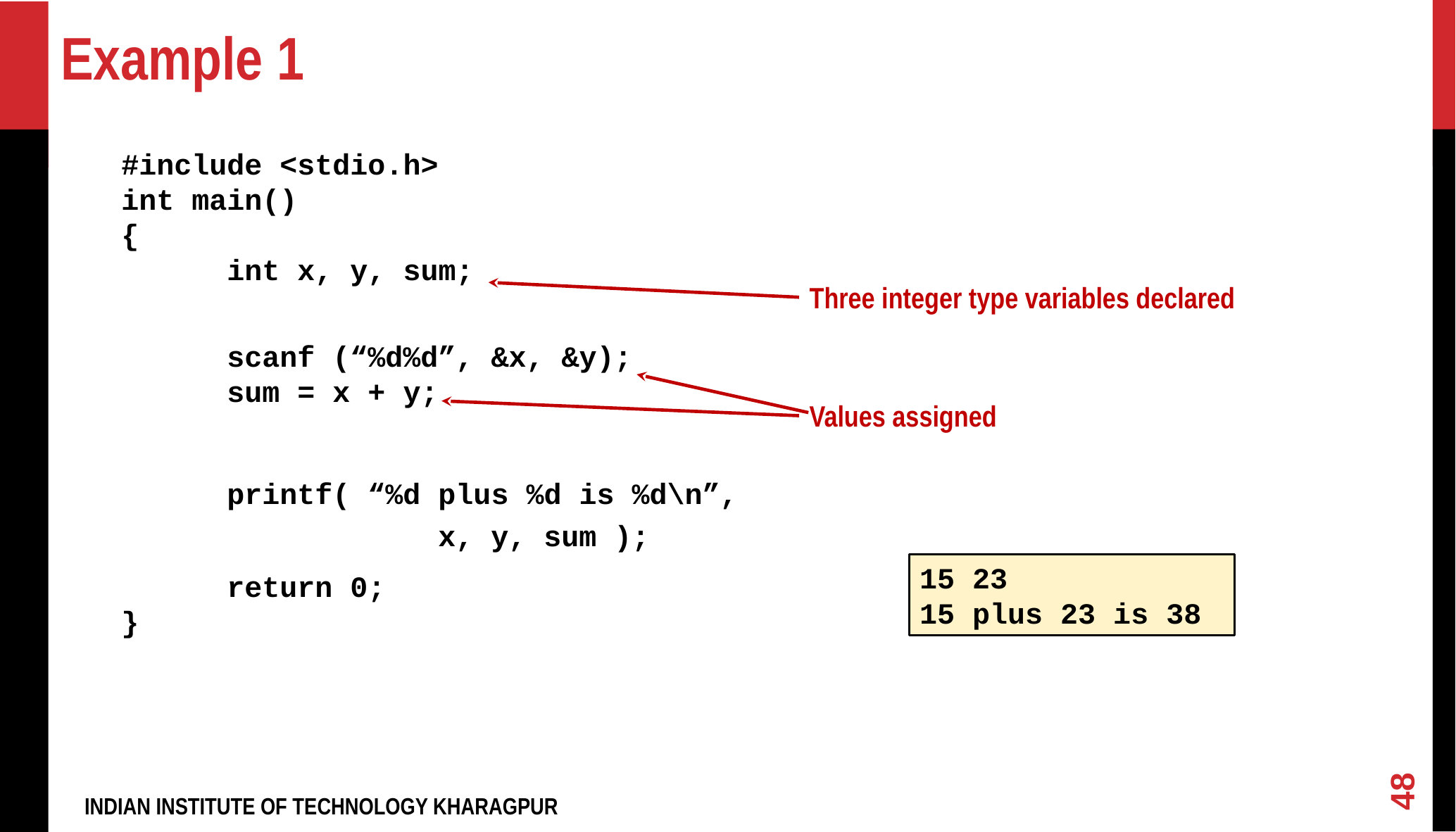

Example 1
#include <stdio.h>
int main()
{
      int x, y, sum;
      scanf (“%d%d”, &x, &y);
      sum = x + y;

      printf( “%d plus %d is %d\n”,
                  x, y, sum );
      return 0;
}

Three integer type variables declared

Values assigned

15 23
15 plus 23 is 38
48
INDIAN INSTITUTE OF TECHNOLOGY KHARAGPUR